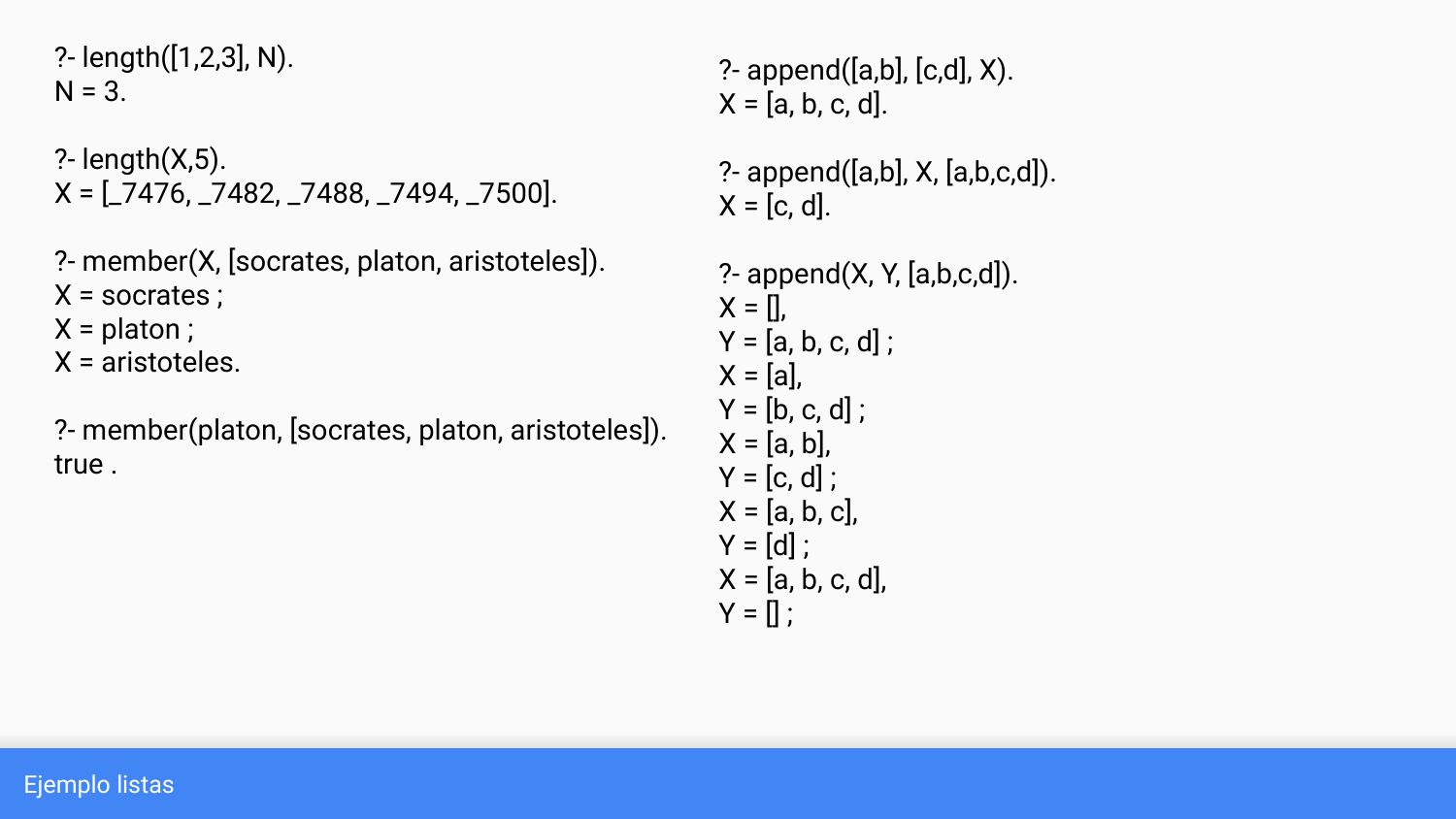

?- length([1,2,3], N).
N = 3.

?- length(X,5).
X = [_7476, _7482, _7488, _7494, _7500].

?- member(X, [socrates, platon, aristoteles]).
X = socrates ;
X = platon ;
X = aristoteles.

?- member(platon, [socrates, platon, aristoteles]).
true .
?- append([a,b], [c,d], X).
X = [a, b, c, d].

?- append([a,b], X, [a,b,c,d]).
X = [c, d].

?- append(X, Y, [a,b,c,d]).
X = [],
Y = [a, b, c, d] ;
X = [a],
Y = [b, c, d] ;
X = [a, b],
Y = [c, d] ;
X = [a, b, c],
Y = [d] ;
X = [a, b, c, d],
Y = [] ;
Ejemplo listas